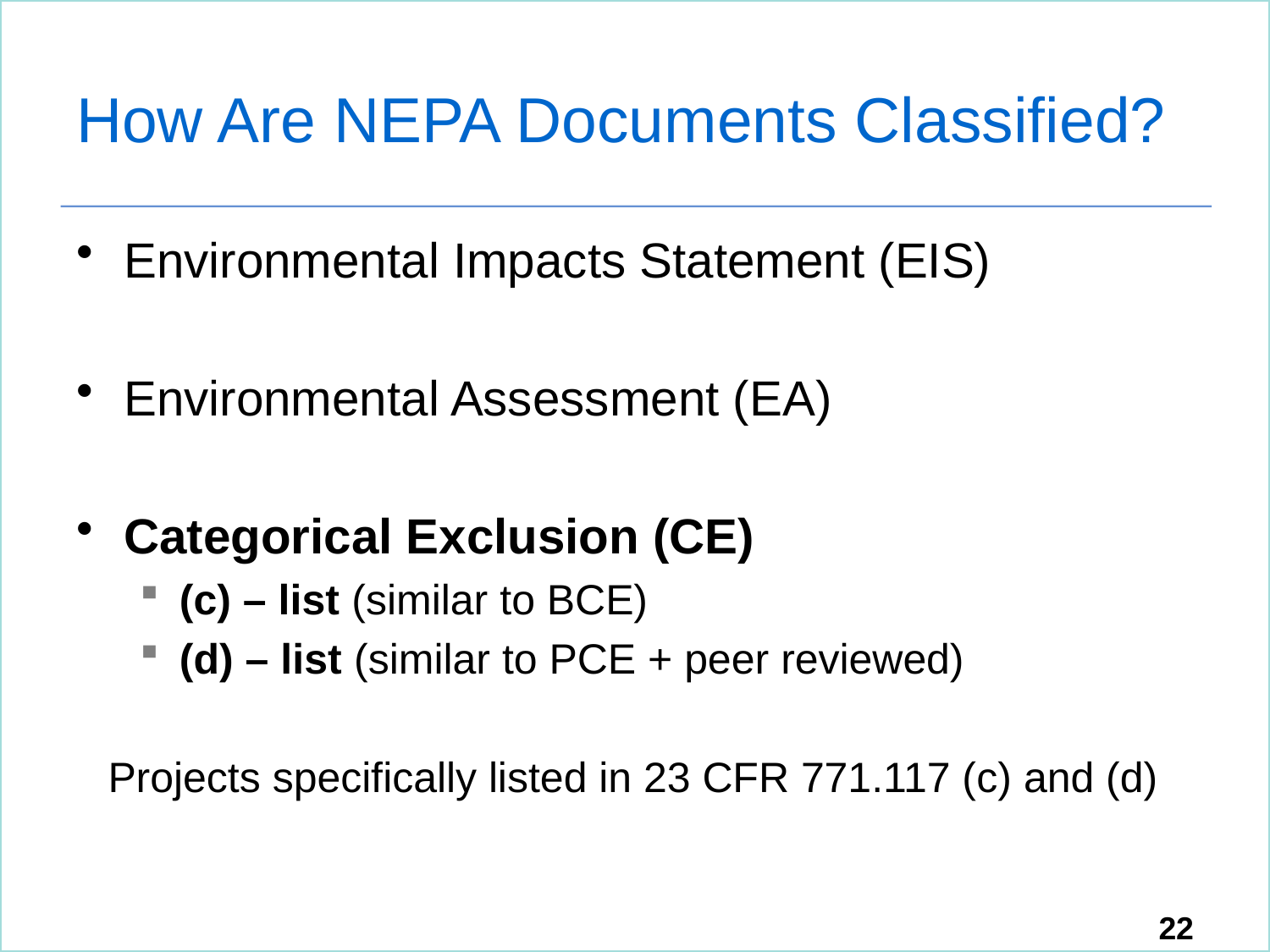

# How Are NEPA Documents Classified?
Environmental Impacts Statement (EIS)

Environmental Assessment (EA)

Categorical Exclusion (CE)
(c) – list (similar to BCE)
(d) – list (similar to PCE + peer reviewed)

Projects specifically listed in 23 CFR 771.117 (c) and (d)

22